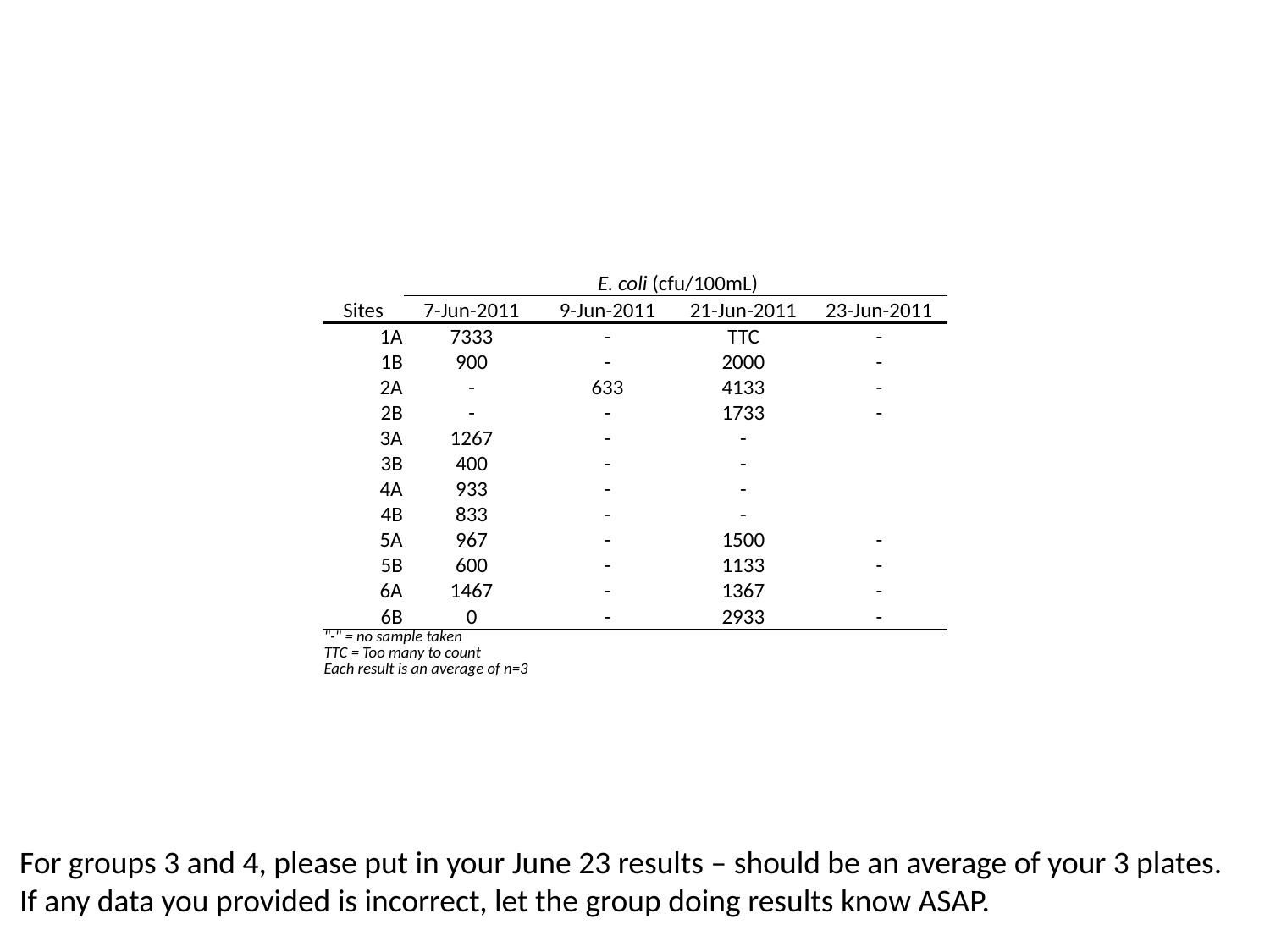

|  | E. coli (cfu/100mL) |  |  |  |
| --- | --- | --- | --- | --- |
| Sites | 7-Jun-2011 | 9-Jun-2011 | 21-Jun-2011 | 23-Jun-2011 |
| 1A | 7333 | - | TTC | - |
| 1B | 900 | - | 2000 | - |
| 2A | - | 633 | 4133 | - |
| 2B | - | - | 1733 | - |
| 3A | 1267 | - | - |  |
| 3B | 400 | - | - |  |
| 4A | 933 | - | - |  |
| 4B | 833 | - | - |  |
| 5A | 967 | - | 1500 | - |
| 5B | 600 | - | 1133 | - |
| 6A | 1467 | - | 1367 | - |
| 6B | 0 | - | 2933 | - |
| "-" = no sample taken TTC = Too many to count Each result is an average of n=3 |  |  |  |  |
For groups 3 and 4, please put in your June 23 results – should be an average of your 3 plates.
If any data you provided is incorrect, let the group doing results know ASAP.